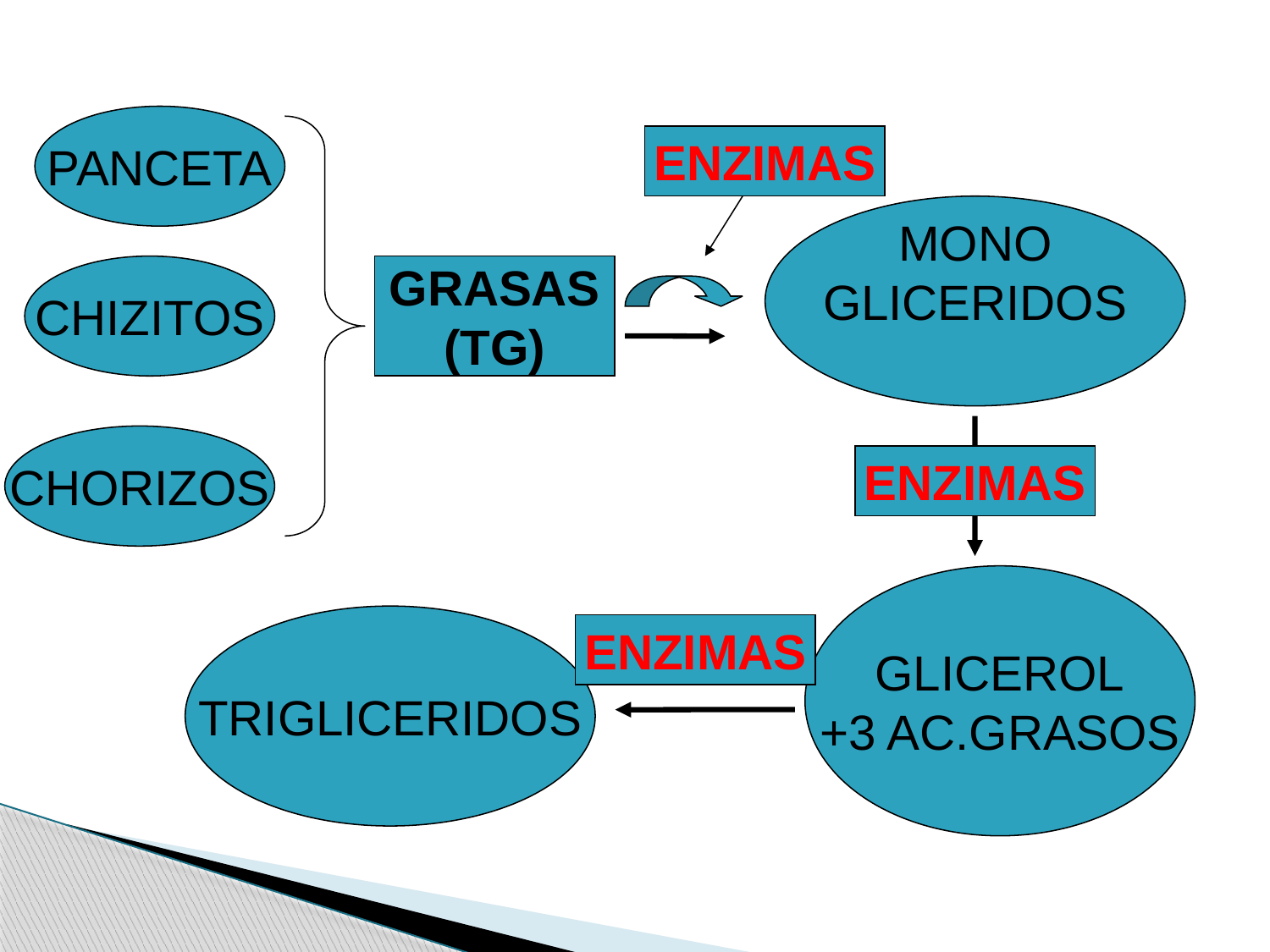

PANCETA

ENZIMAS

MONO
GLICERIDOS

CHIZITOS
GRASAS
(TG)

CHORIZOS
ENZIMAS
GLICEROL
+3 AC.GRASOS
TRIGLICERIDOS
ENZIMAS